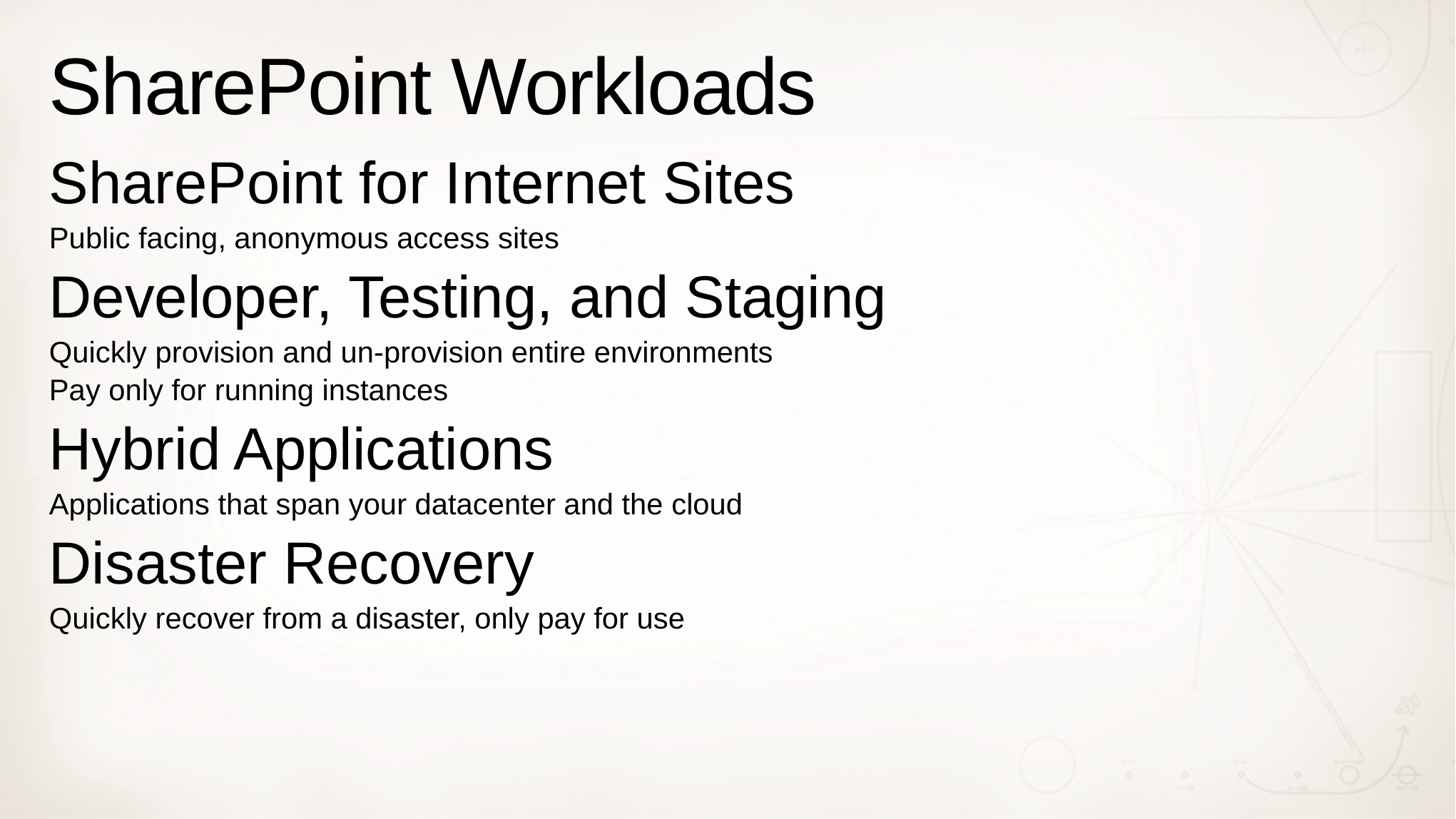

# SharePoint Workloads
SharePoint for Internet Sites
Public facing, anonymous access sites
Developer, Testing, and Staging
Quickly provision and un-provision entire environments
Pay only for running instances
Hybrid Applications
Applications that span your datacenter and the cloud
Disaster Recovery
Quickly recover from a disaster, only pay for use